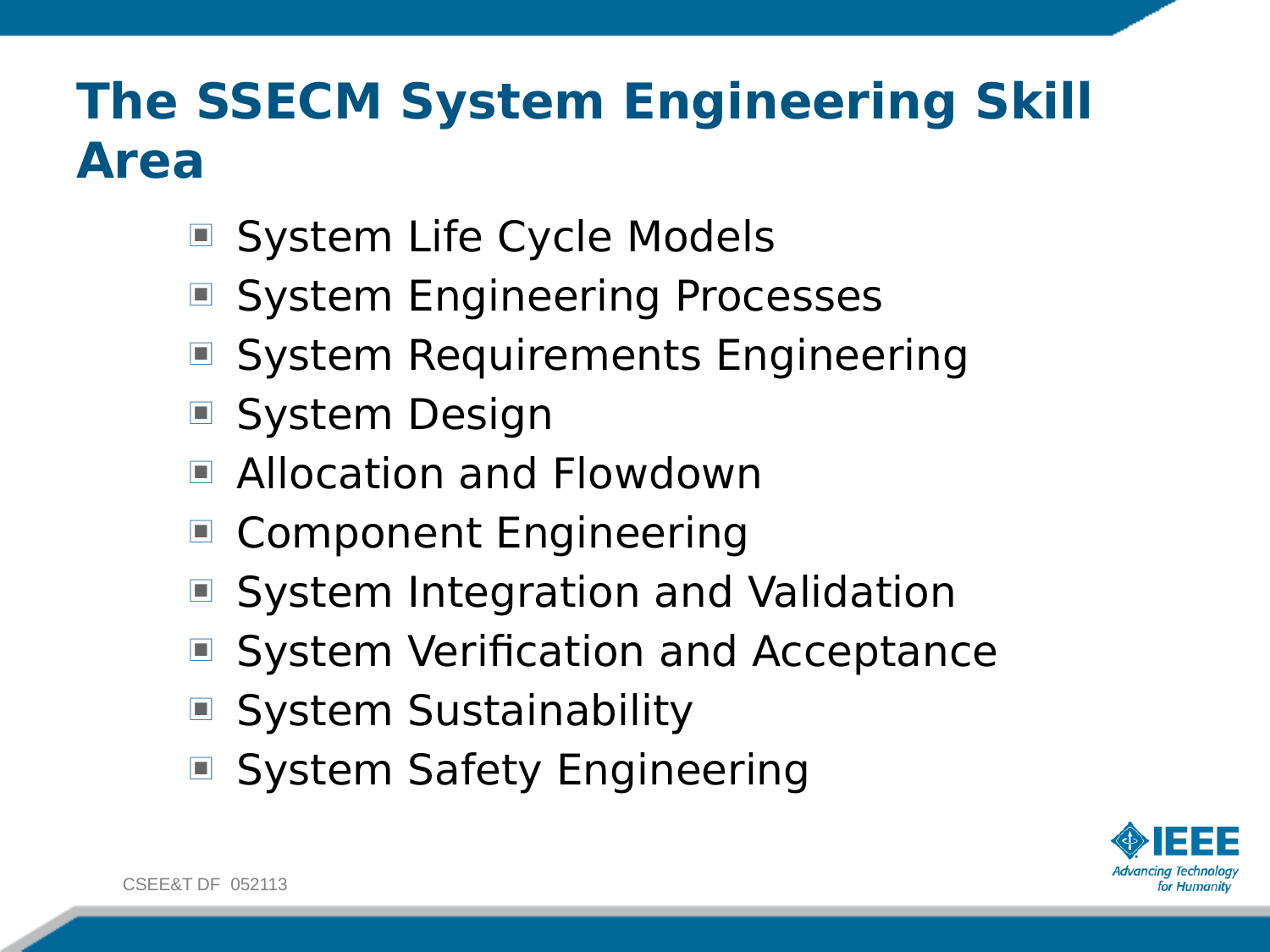

# The SSECM System Engineering Skill Area
System Life Cycle Models
System Engineering Processes
System Requirements Engineering
System Design
Allocation and Flowdown
Component Engineering
System Integration and Validation
System Verification and Acceptance
System Sustainability
System Safety Engineering